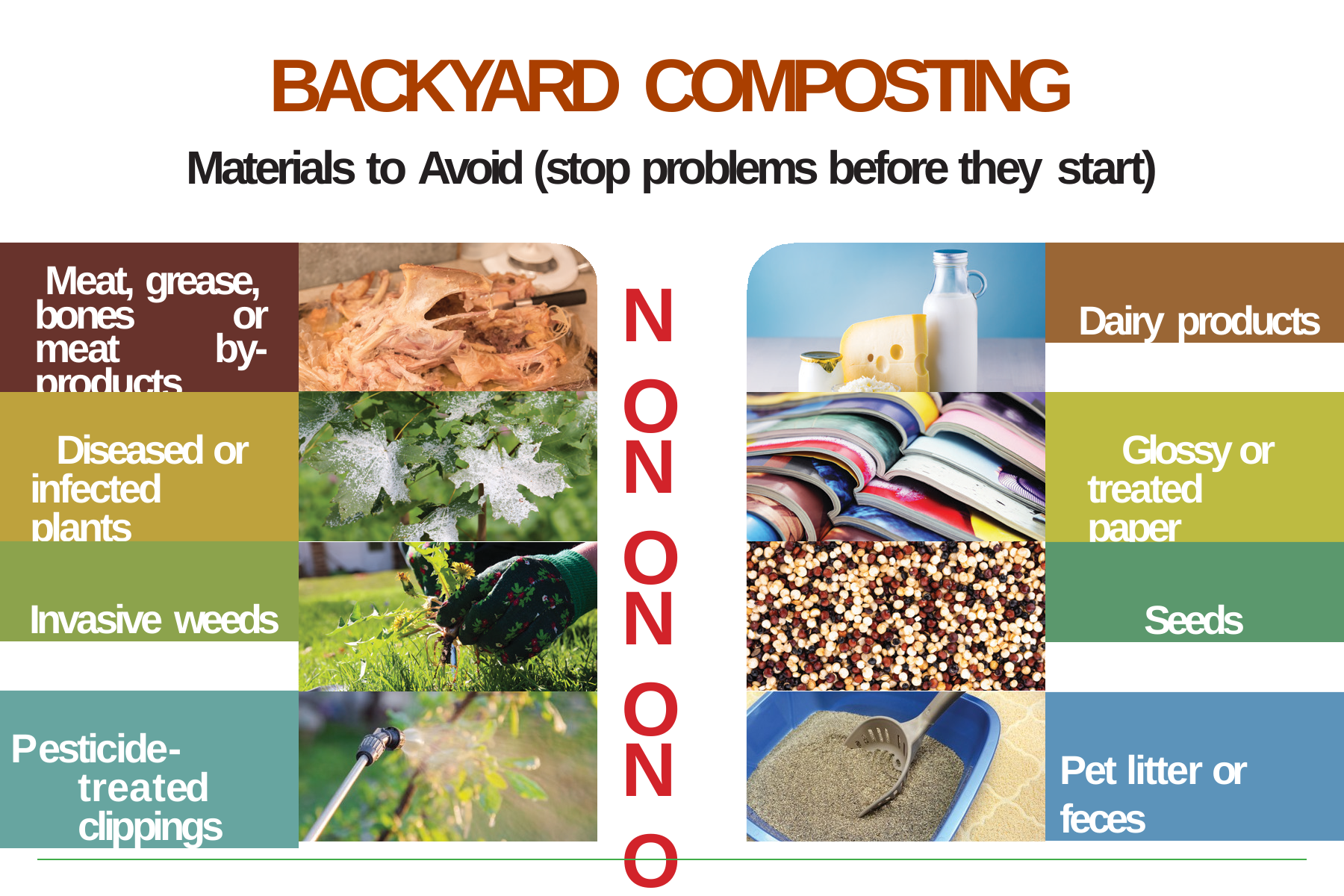

# BACKYARD COMPOSTING
Materials to Avoid (stop problems before they start)
Meat, grease,  bones or meat  by-products

Dairy products

NO

Diseased or  infected plants

Glossy or  treated paper
NO

Invasive weeds

Seeds
NO

Pesticide-treated  clippings

Pet litter or feces
NO